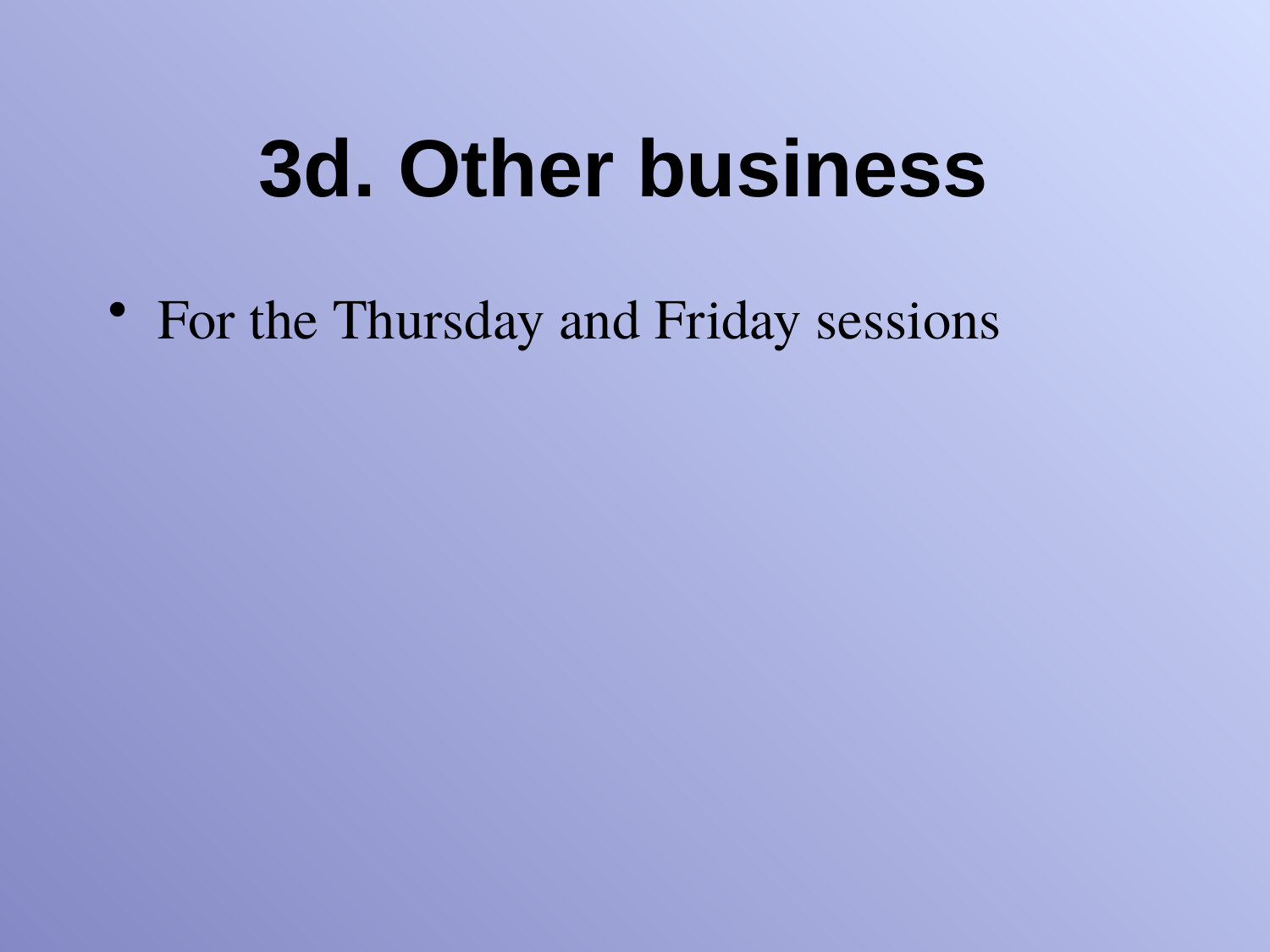

# 3d. Other business
For the Thursday and Friday sessions